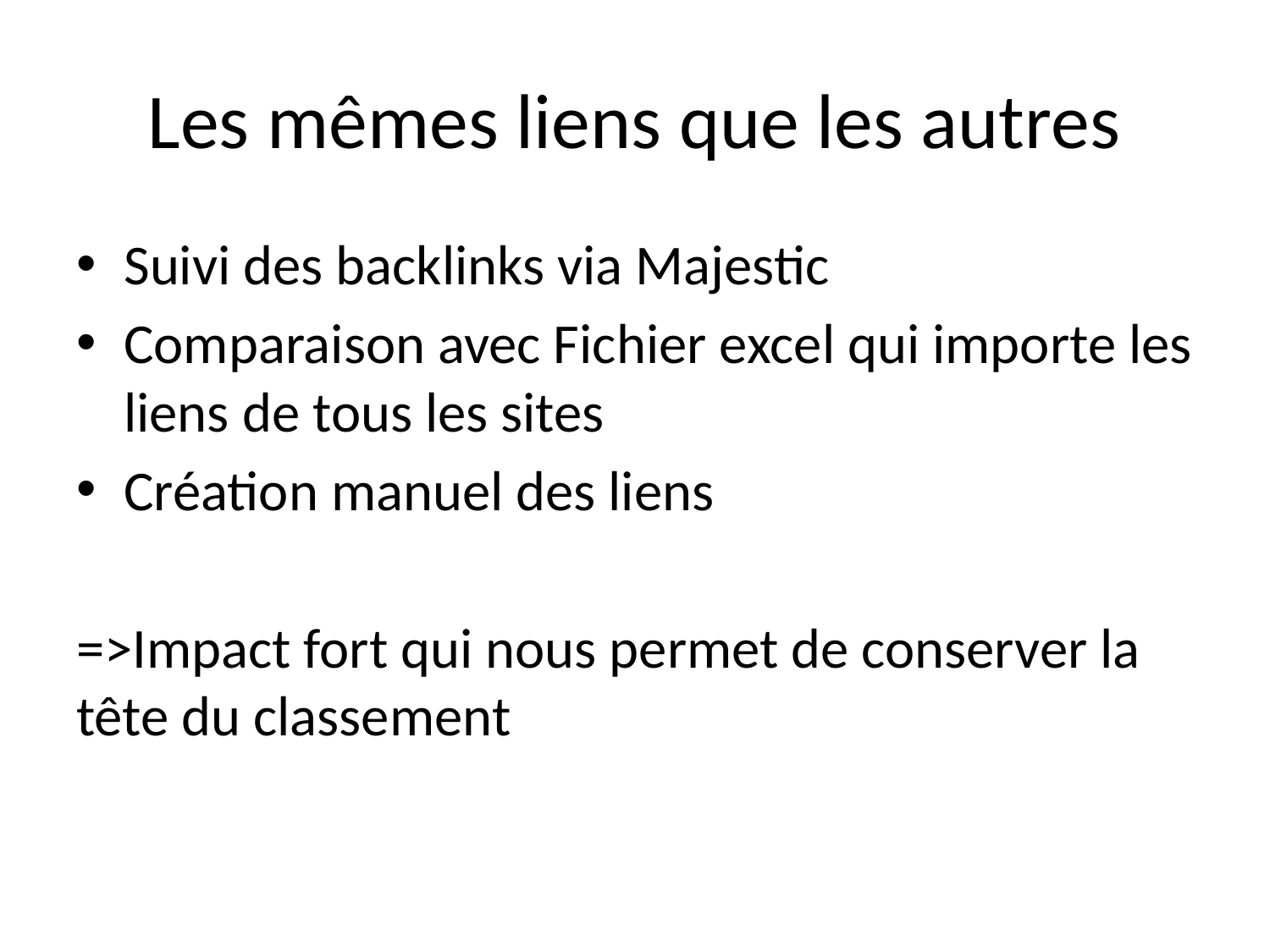

# Les mêmes liens que les autres
Suivi des backlinks via Majestic
Comparaison avec Fichier excel qui importe les liens de tous les sites
Création manuel des liens

=>Impact fort qui nous permet de conserver la tête du classement